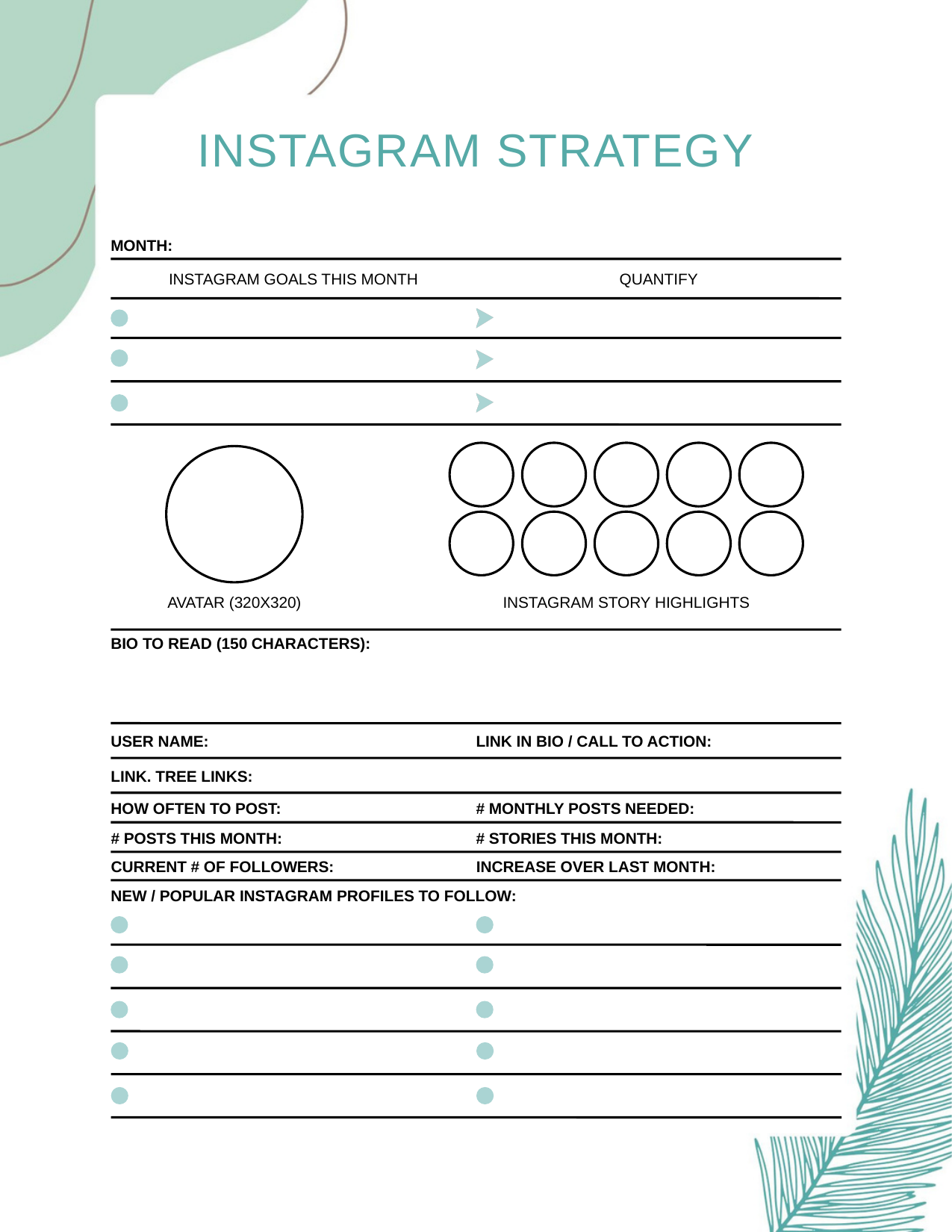

INSTAGRAM STRATEGY
MONTH:

INSTAGRAM GOALS THIS MONTH
QUANTIFY

AVATAR (320X320)
INSTAGRAM STORY HIGHLIGHTS

BIO TO READ (150 CHARACTERS):

USER NAME:
LINK IN BIO / CALL TO ACTION:

LINK. TREE LINKS:

HOW OFTEN TO POST:
# MONTHLY POSTS NEEDED:

# POSTS THIS MONTH:
# STORIES THIS MONTH:

CURRENT # OF FOLLOWERS:
INCREASE OVER LAST MONTH:

NEW / POPULAR INSTAGRAM PROFILES TO FOLLOW: